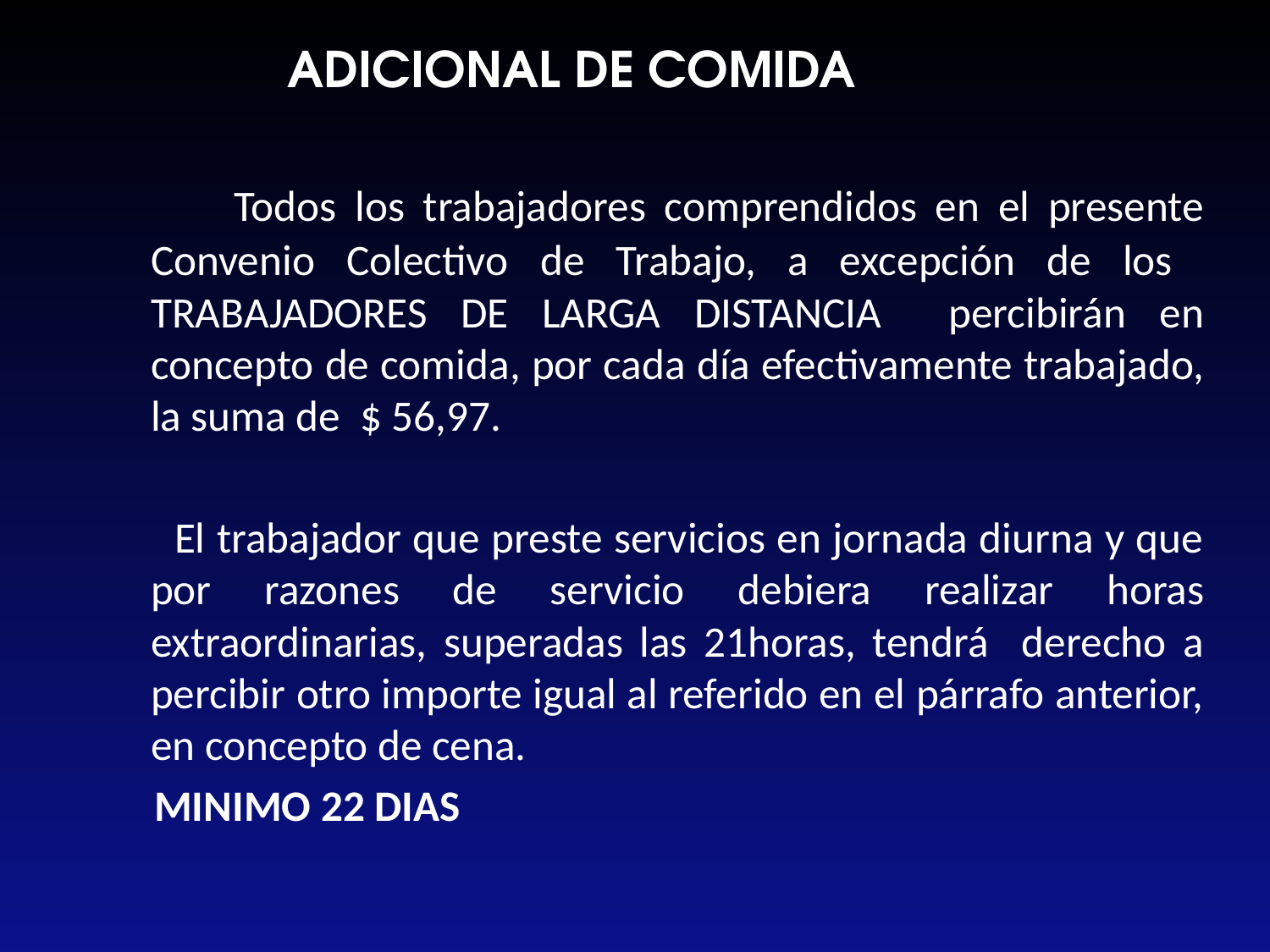

ADICIONAL DE COMIDA
      Todos los trabajadores comprendidos en el presente Convenio Colectivo de Trabajo, a excepción de los  TRABAJADORES DE LARGA DISTANCIA  percibirán en concepto de comida, por cada día efectivamente trabajado, la suma de  $ 56,97.

      El trabajador que preste servicios en jornada diurna y que por razones de servicio debiera realizar horas extraordinarias, superadas las 21horas, tendrá  derecho a percibir otro importe igual al referido en el párrafo anterior, en concepto de cena.
     MINIMO 22 DIAS